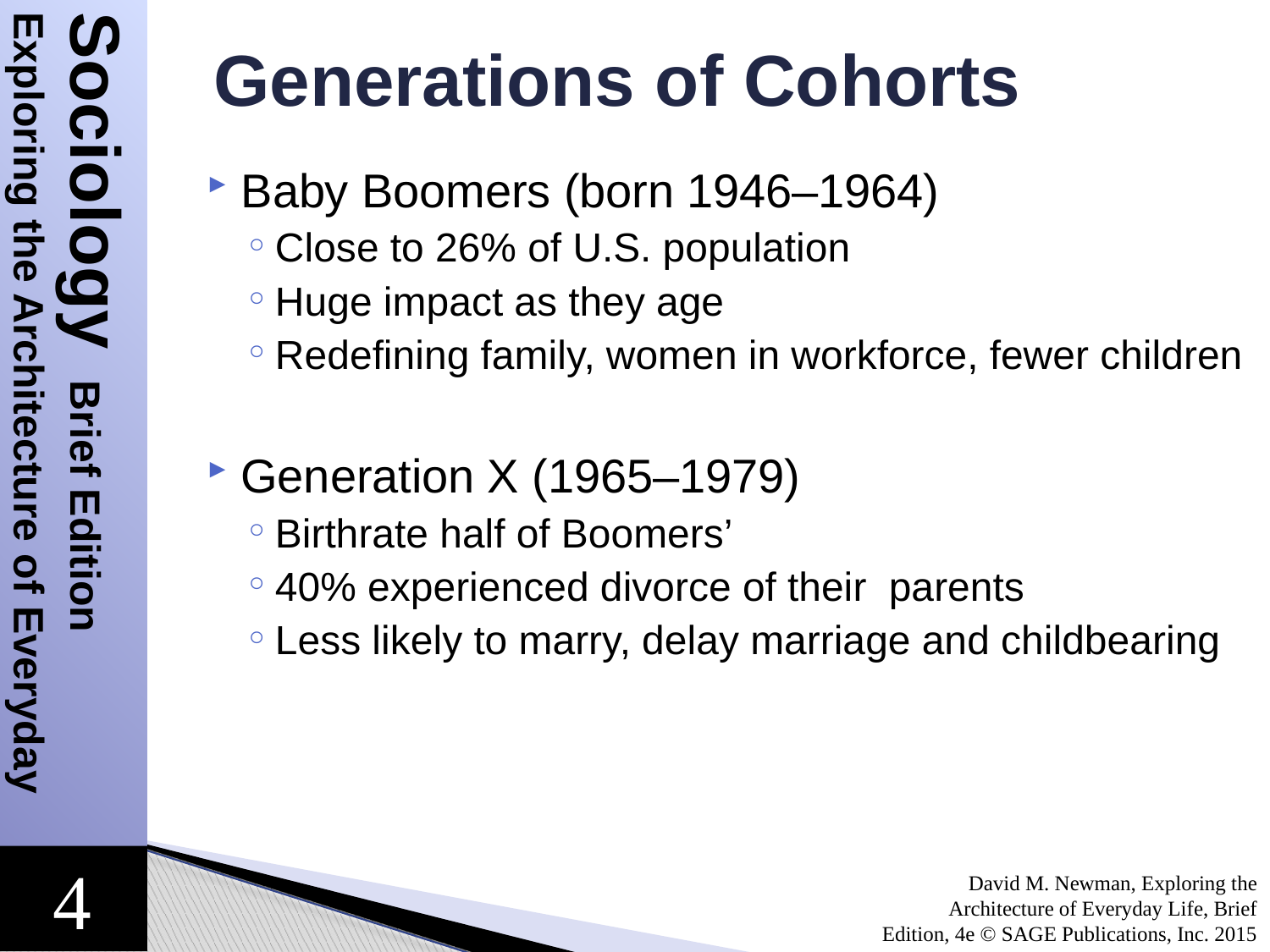

Generations of Cohorts
Baby Boomers (born 1946–1964)
Close to 26% of U.S. population
Huge impact as they age
Redefining family, women in workforce, fewer children

Generation X (1965–1979)
Birthrate half of Boomers’
40% experienced divorce of their  parents
Less likely to marry, delay marriage and childbearing
David M. Newman, Exploring the Architecture of Everyday Life, Brief Edition, 4e © SAGE Publications, Inc. 2015